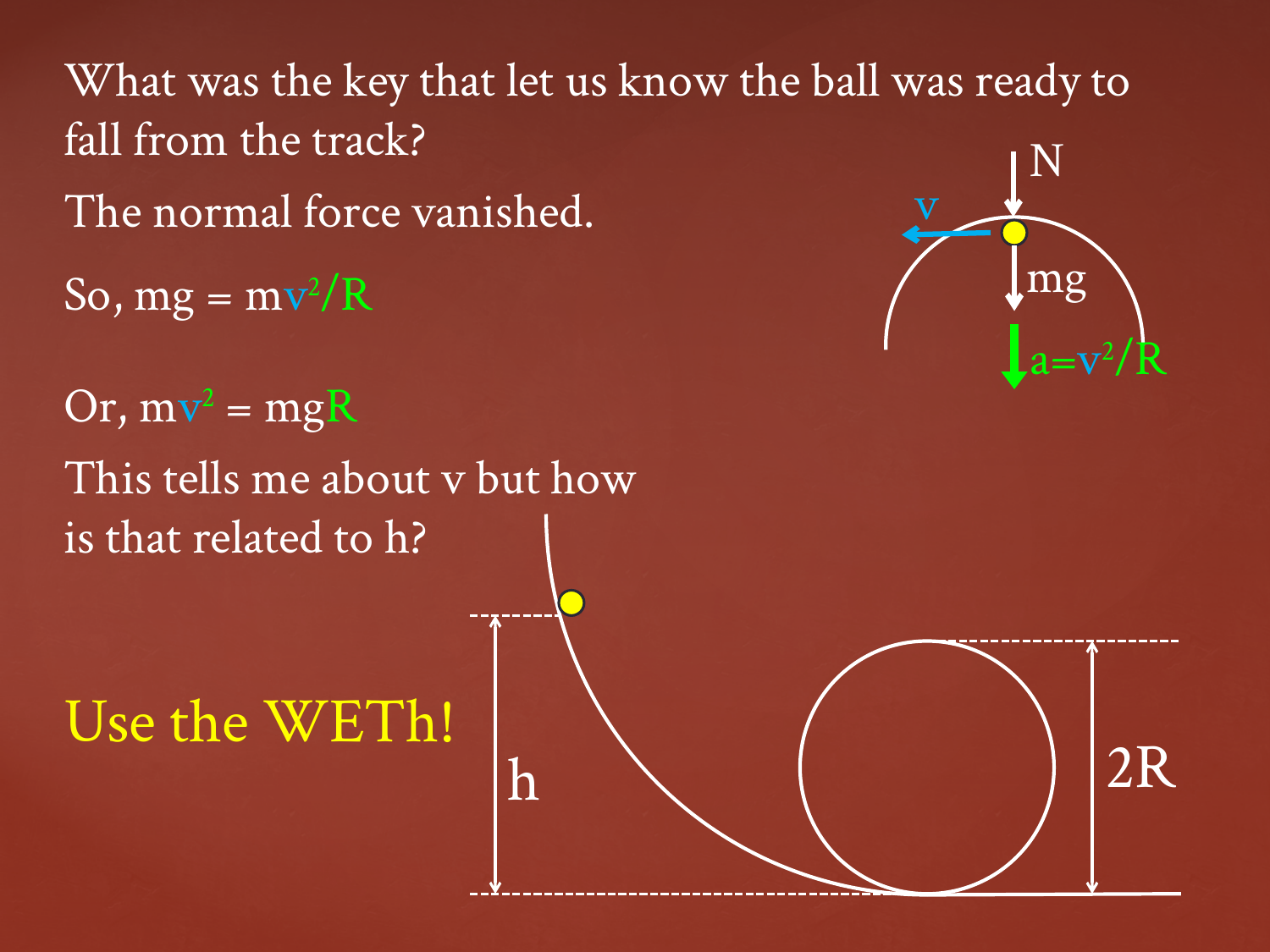

# What was the key that let us know the ball was ready to fall from the track?
N

2R
h
v
The normal force vanished.

mg
So, mg = mv2/R
a=v2/R
Or, mv2 = mgR
This tells me about v but how is that related to h?
Use the WETh!